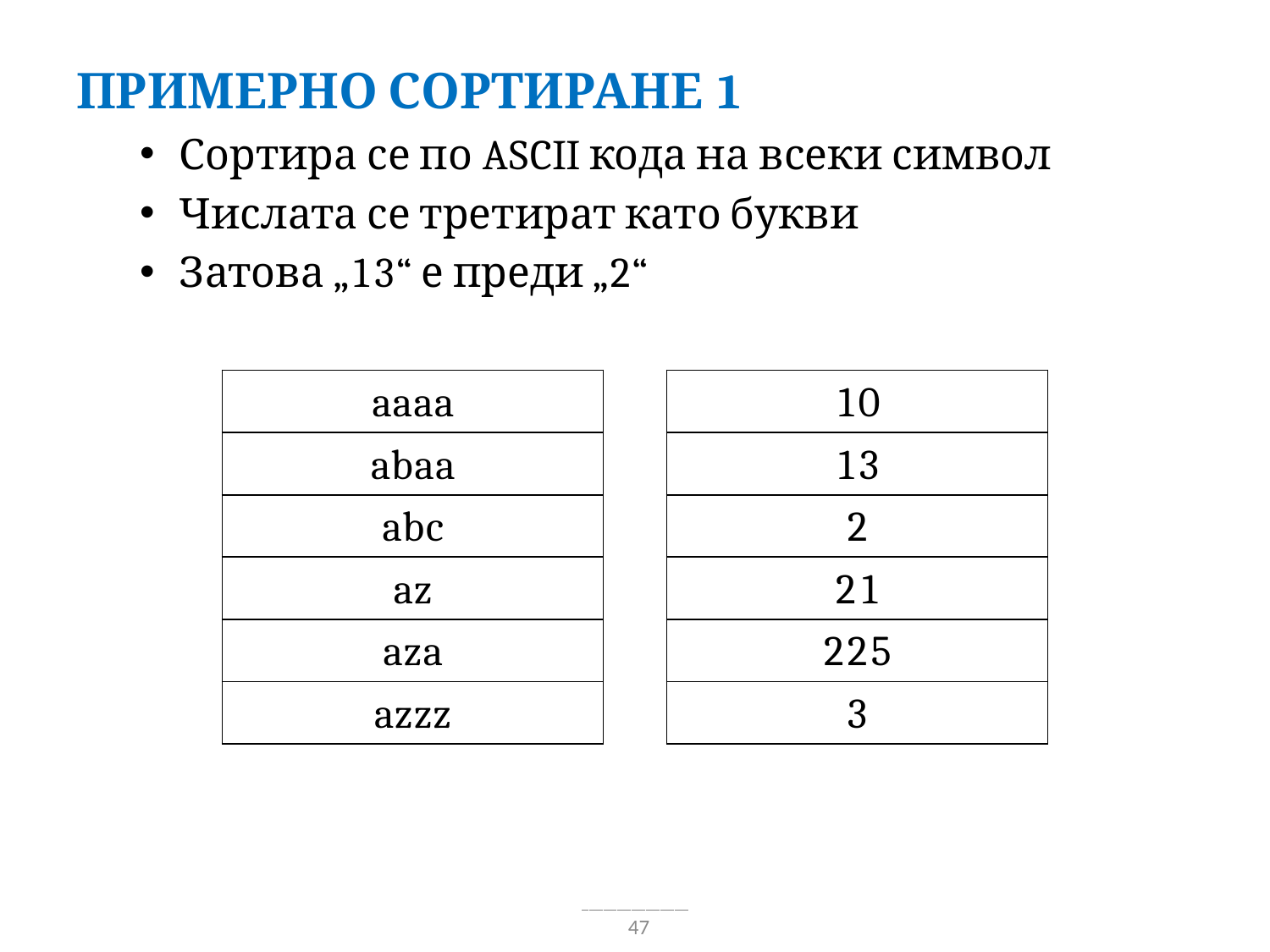

Примерно сортиране 1
Сортира се по ASCII кода на всеки символ
Числата се третират като букви
Затова „13“ е преди „2“
| aaaa |
| --- |
| abaa |
| abc |
| az |
| aza |
| azzz |
| 10 |
| --- |
| 13 |
| 2 |
| 21 |
| 225 |
| 3 |
47